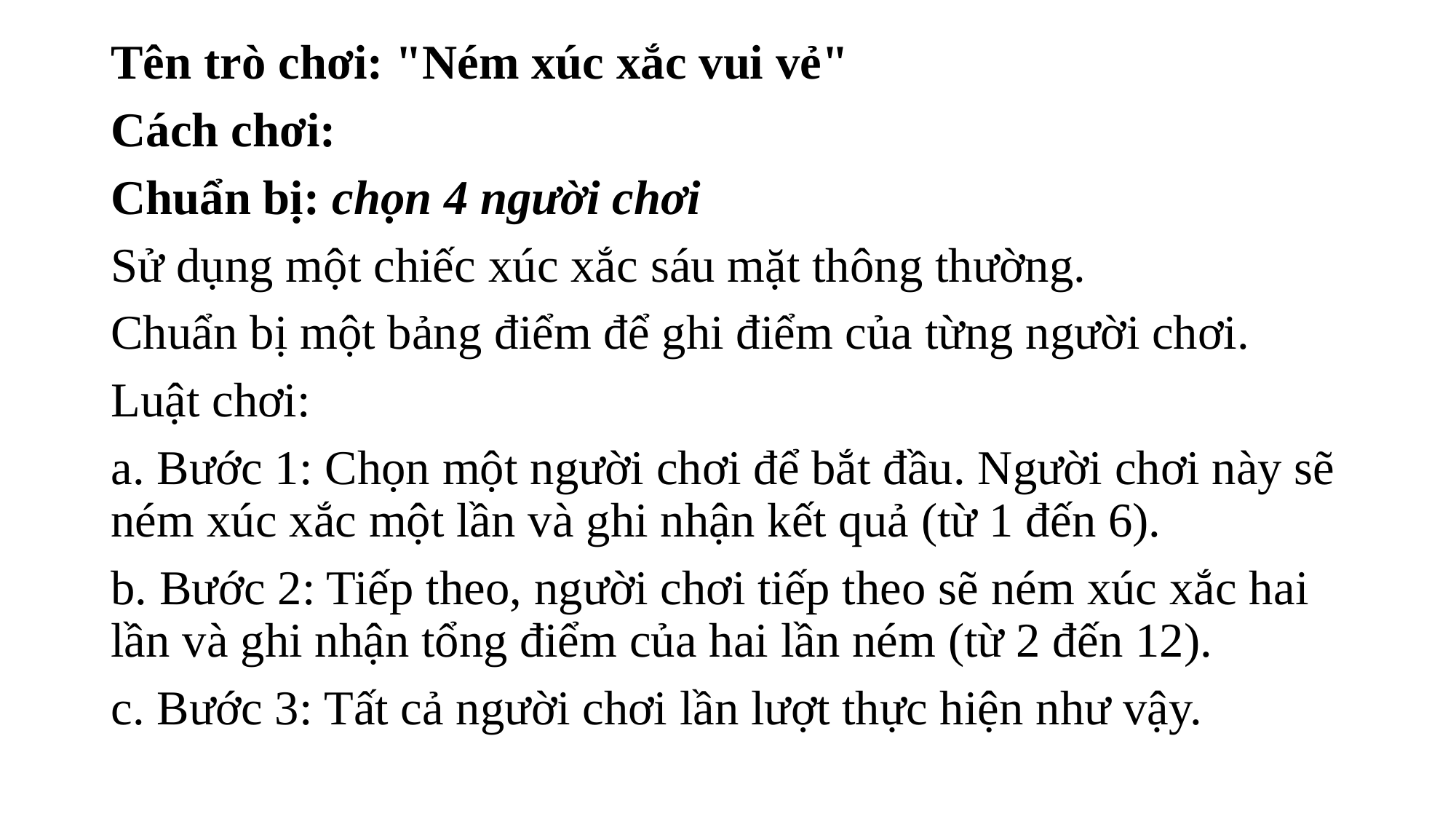

Tên trò chơi: "Ném xúc xắc vui vẻ"
Cách chơi:
Chuẩn bị: chọn 4 người chơi
Sử dụng một chiếc xúc xắc sáu mặt thông thường.
Chuẩn bị một bảng điểm để ghi điểm của từng người chơi.
Luật chơi:
a. Bước 1: Chọn một người chơi để bắt đầu. Người chơi này sẽ ném xúc xắc một lần và ghi nhận kết quả (từ 1 đến 6).
b. Bước 2: Tiếp theo, người chơi tiếp theo sẽ ném xúc xắc hai lần và ghi nhận tổng điểm của hai lần ném (từ 2 đến 12).
c. Bước 3: Tất cả người chơi lần lượt thực hiện như vậy.